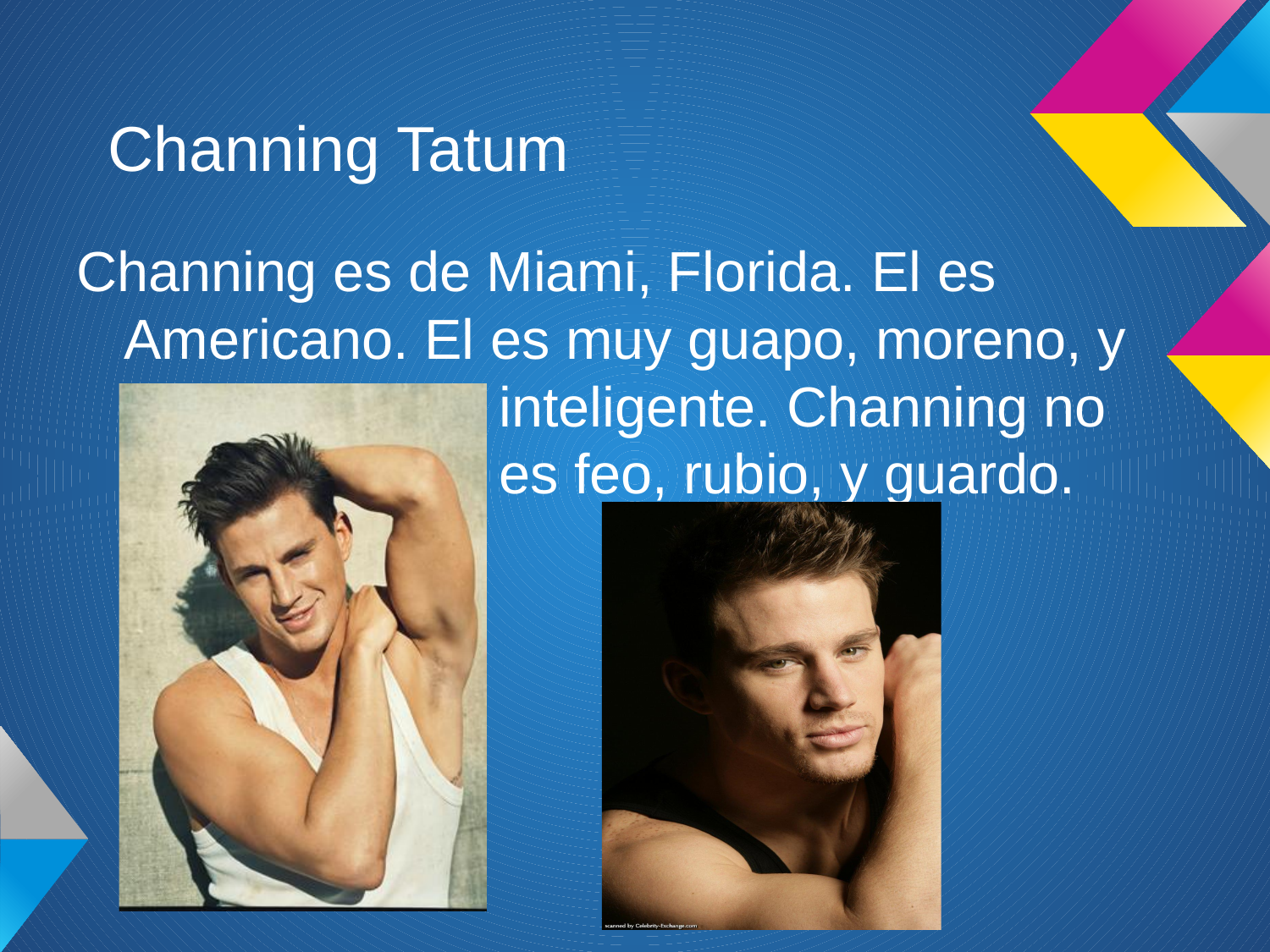

# Channing Tatum
Channing es de Miami, Florida. El es Americano. El es muy guapo, moreno, y
                           inteligente. Channing no
                           es feo, rubio, y guardo.